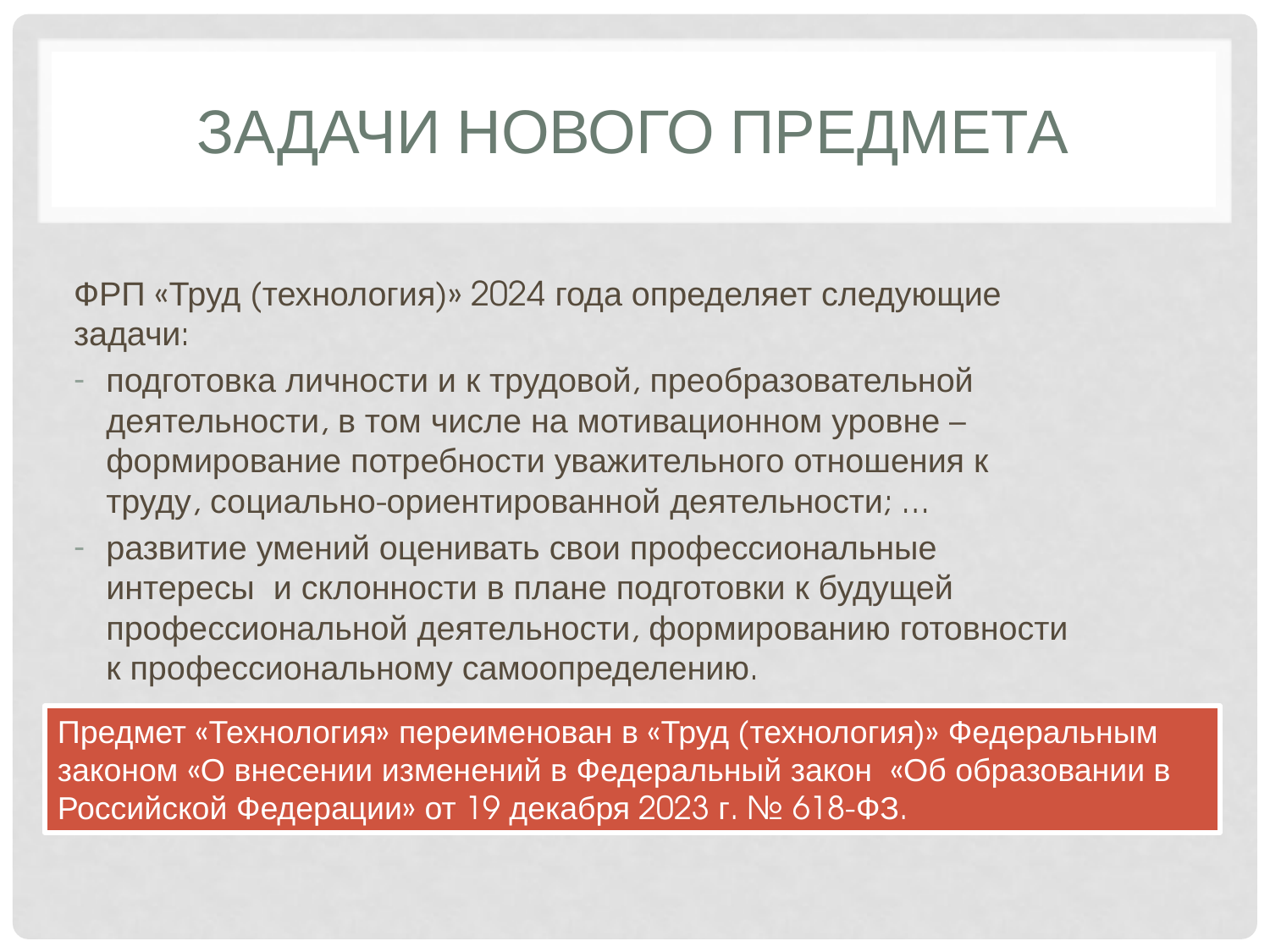

# задачи нового предмета
ФРП «Труд (технология)» 2024 года определяет следующие задачи:
подготовка личности и к трудовой, преобразовательной деятельности, в том числе на мотивационном уровне – формирование потребности уважительного отношения к труду, социально-ориентированной деятельности; …
развитие умений оценивать свои профессиональные интересы  и склонности в плане подготовки к будущей профессиональной деятельности, формированию готовности к профессиональному самоопределению.
Предмет «Технология» переименован в «Труд (технология)» Федеральным законом «О внесении изменений в Федеральный закон  «Об образовании в Российской Федерации» от 19 декабря 2023 г. № 618-ФЗ.